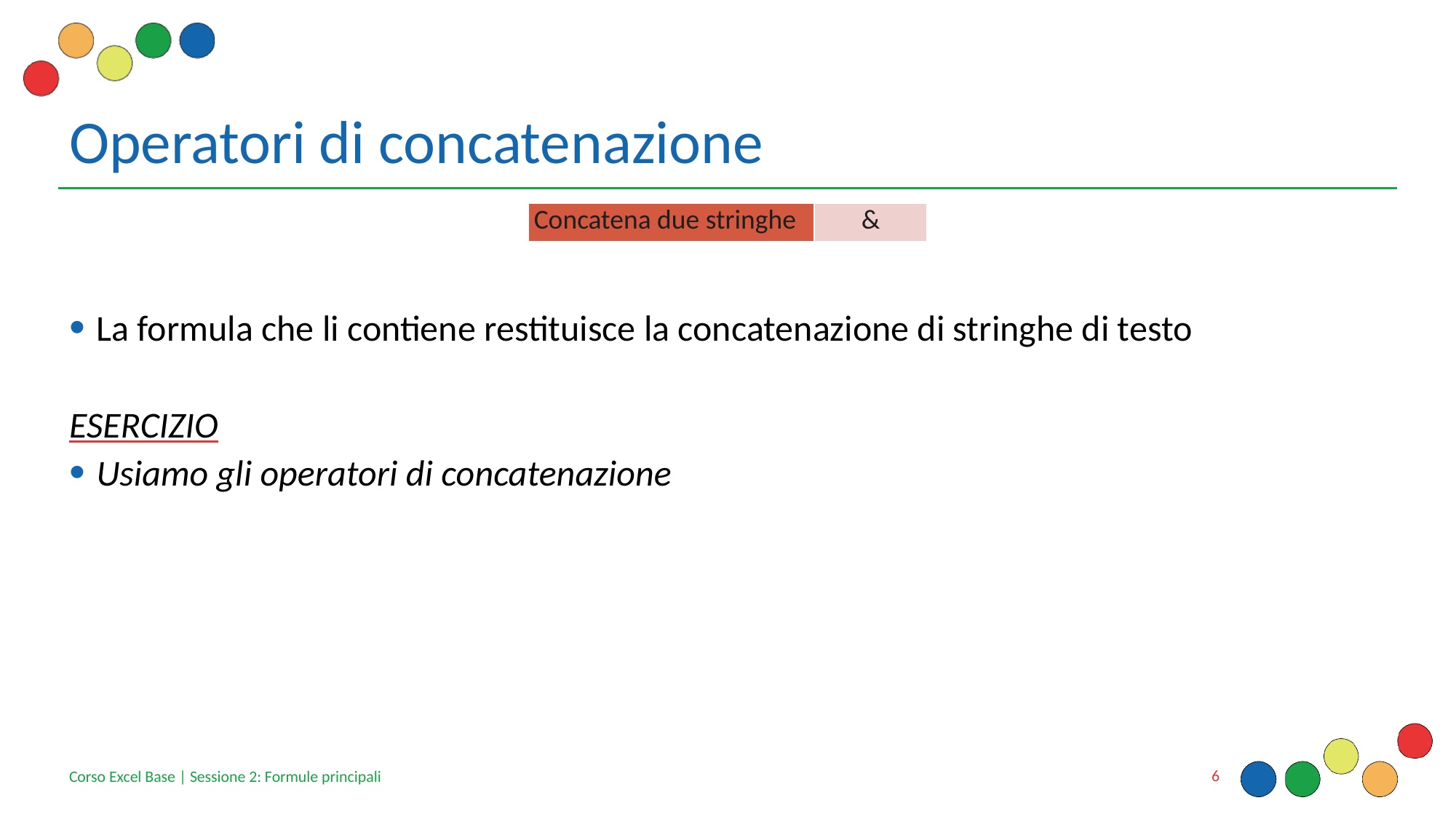

# Operatori di concatenazione
| Concatena due stringhe | & |
| --- | --- |

La formula che li contiene restituisce la concatenazione di stringhe di testo

ESERCIZIO
Usiamo gli operatori di concatenazione
6
Corso Excel Base | Sessione 2: Formule principali